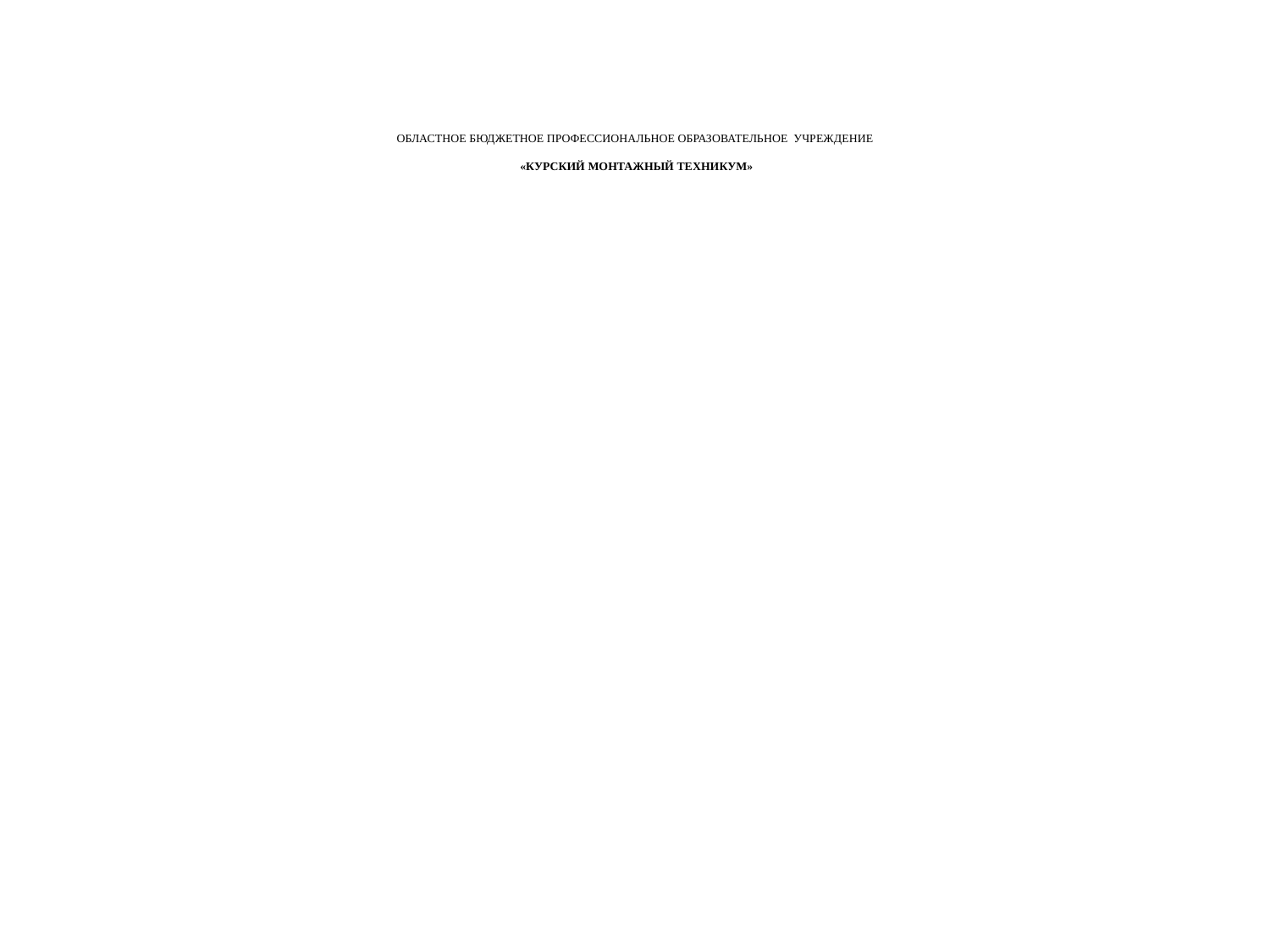

# ОБЛАСТНОЕ БЮДЖЕТНОЕ ПРОФЕССИОНАЛЬНОЕ ОБРАЗОВАТЕЛЬНОЕ  УЧРЕЖДЕНИЕ «КУРСКИЙ МОНТАЖНЫЙ ТЕХНИКУМ»